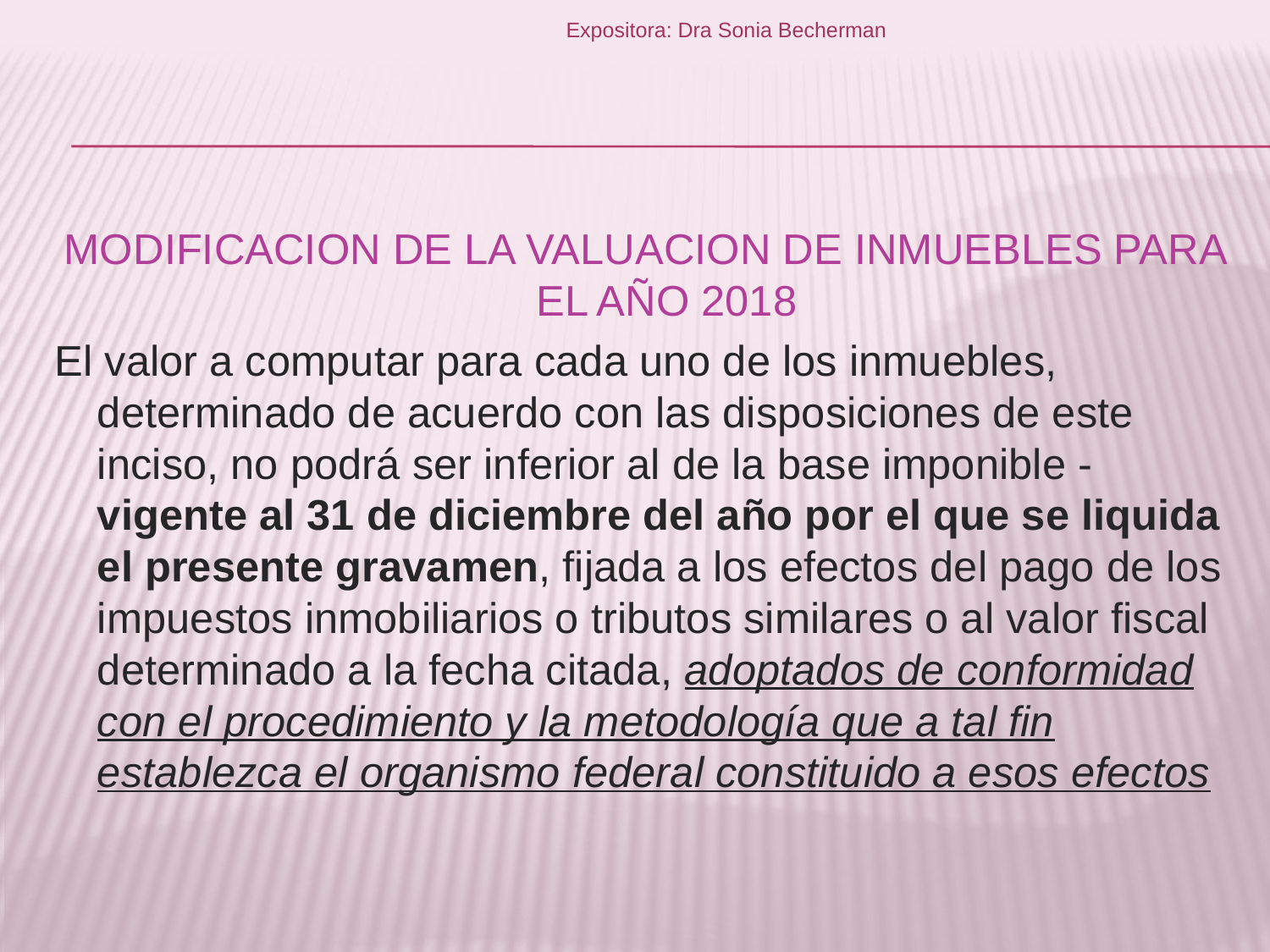

Expositora: Dra Sonia Becherman
MODIFICACION DE LA VALUACION DE INMUEBLES PARA EL AÑO 2018
El valor a computar para cada uno de los inmuebles, determinado de acuerdo con las disposiciones de este inciso, no podrá ser inferior al de la base imponible -vigente al 31 de diciembre del año por el que se liquida el presente gravamen, fijada a los efectos del pago de los impuestos inmobiliarios o tributos similares o al valor fiscal determinado a la fecha citada, adoptados de conformidad con el procedimiento y la metodología que a tal fin establezca el organismo federal constituido a esos efectos